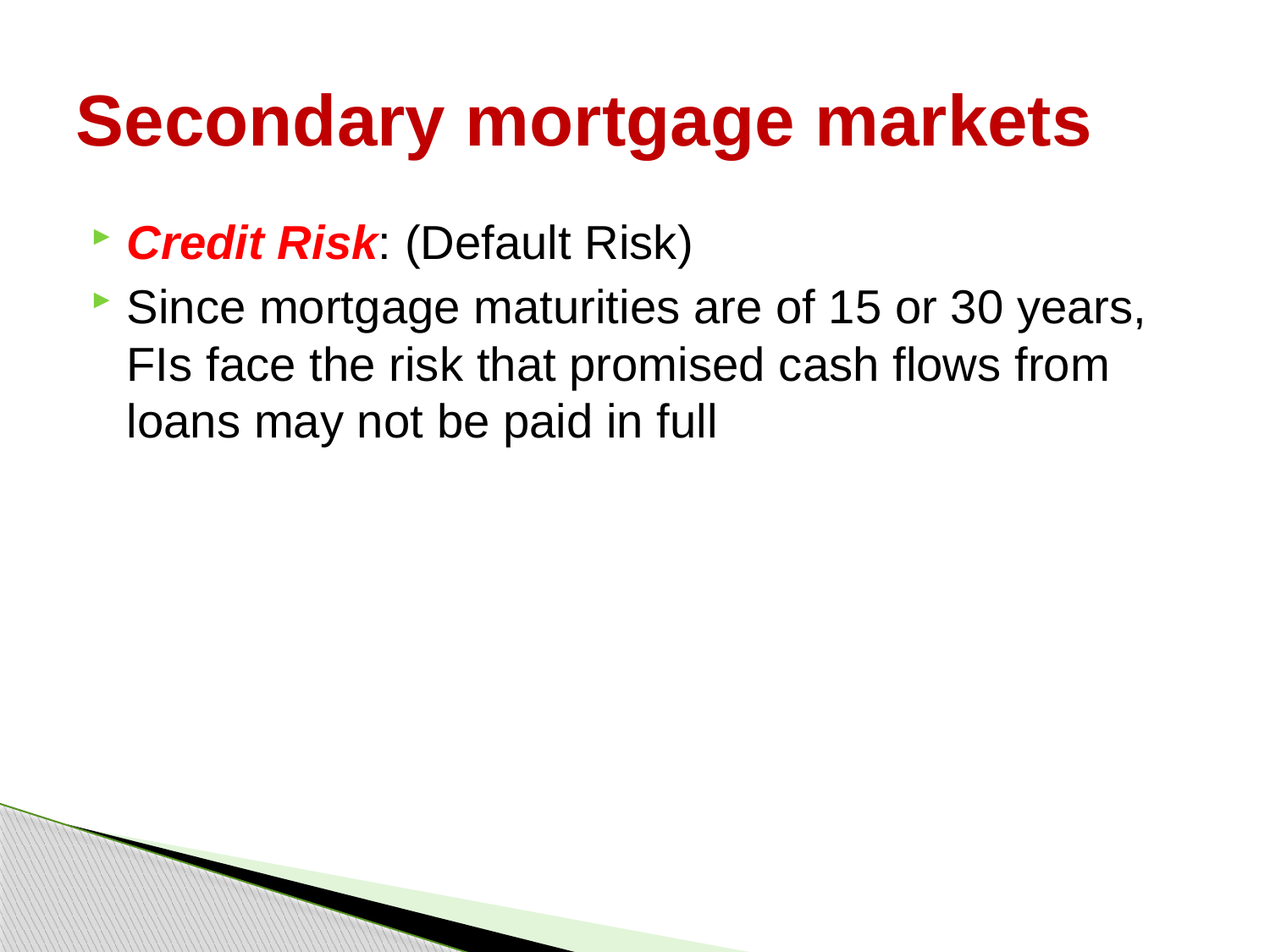

# Secondary mortgage markets
Credit Risk: (Default Risk)
Since mortgage maturities are of 15 or 30 years, FIs face the risk that promised cash flows from loans may not be paid in full